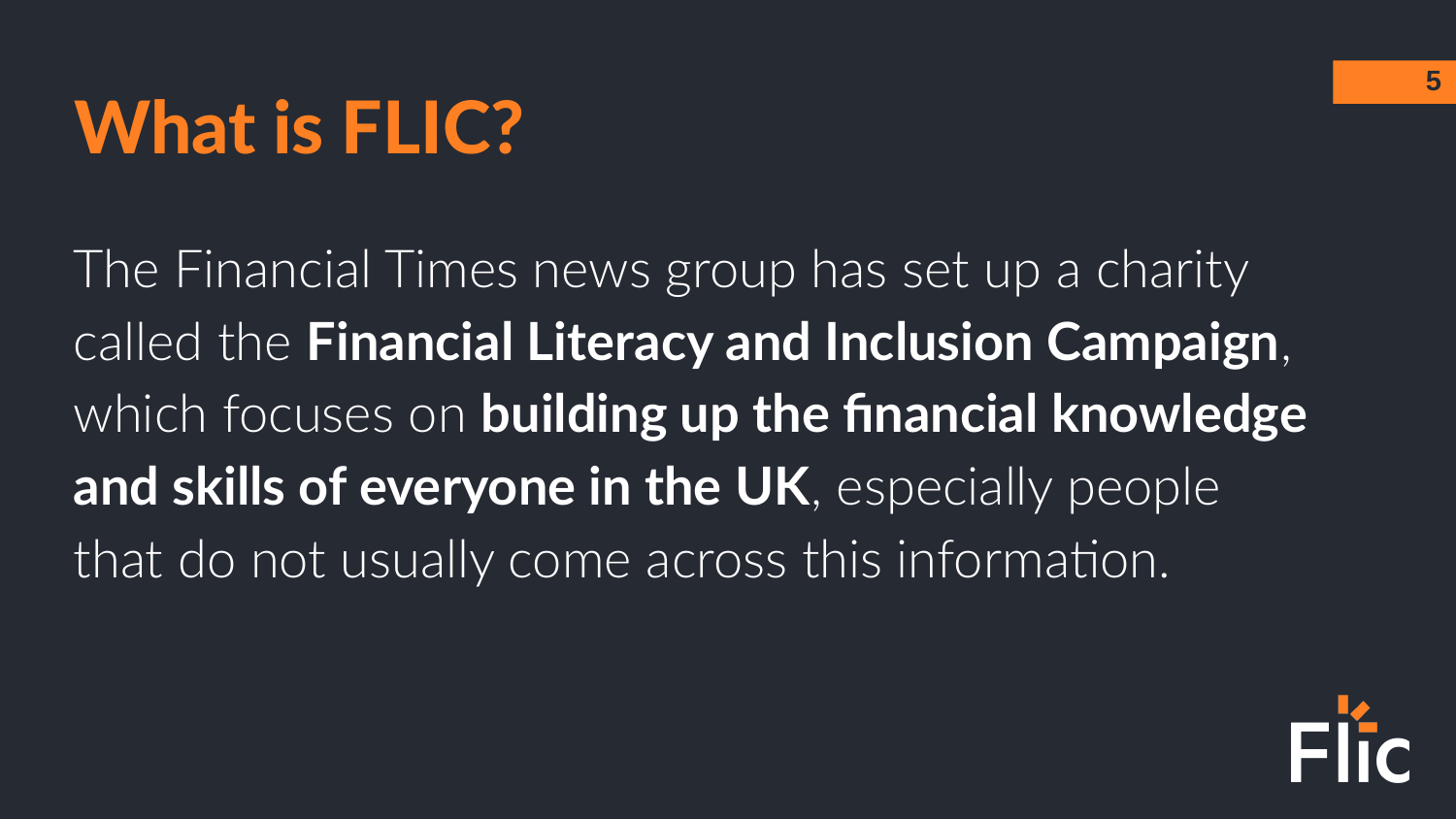

5
What is FLIC?
The Financial Times news group has set up a charity called the Financial Literacy and Inclusion Campaign, which focuses on building up the financial knowledge and skills of everyone in the UK, especially people that do not usually come across this information.
5